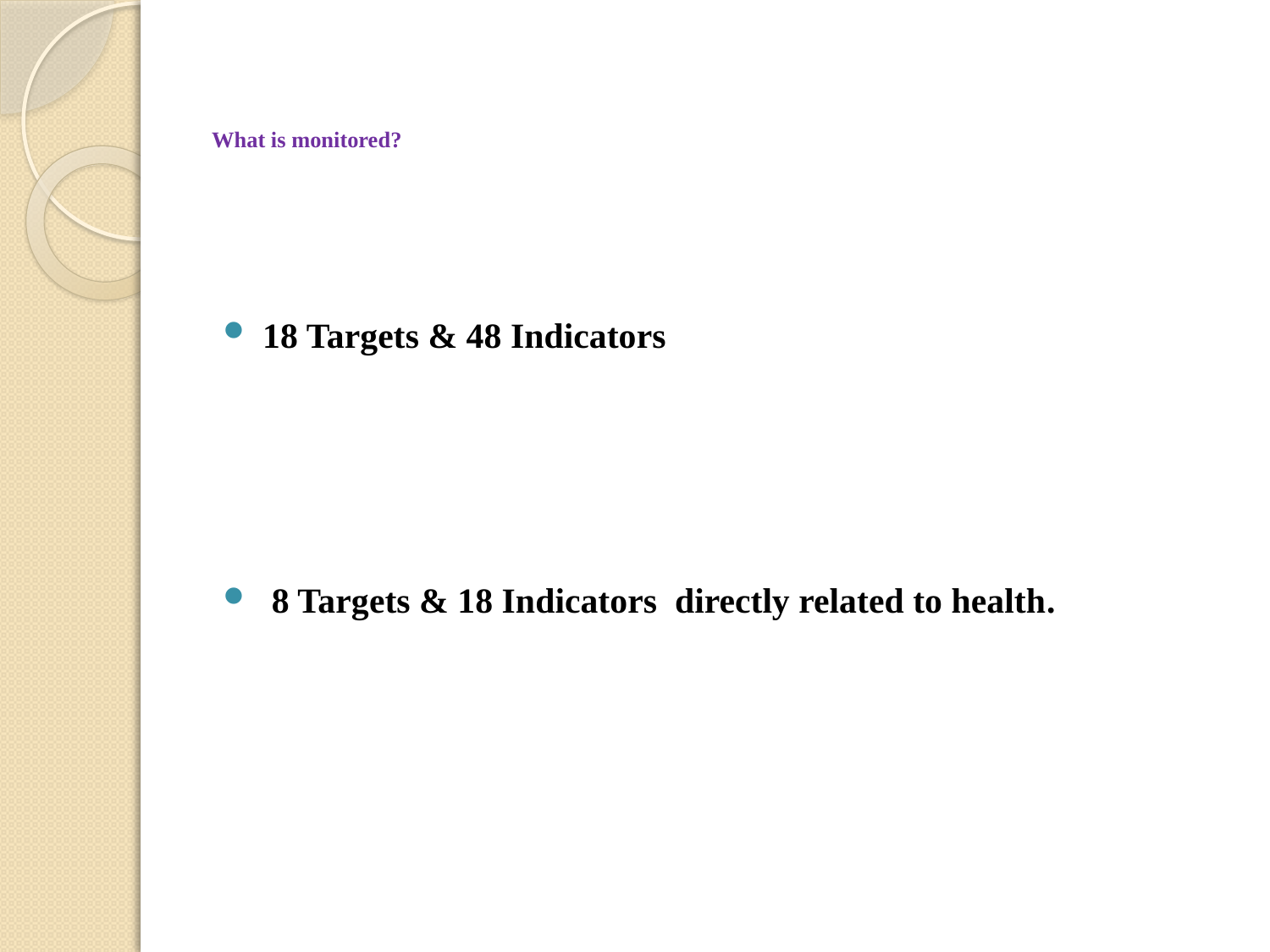

# What is monitored?

18 Targets & 48 Indicators

 8 Targets & 18 Indicators  directly related to health.